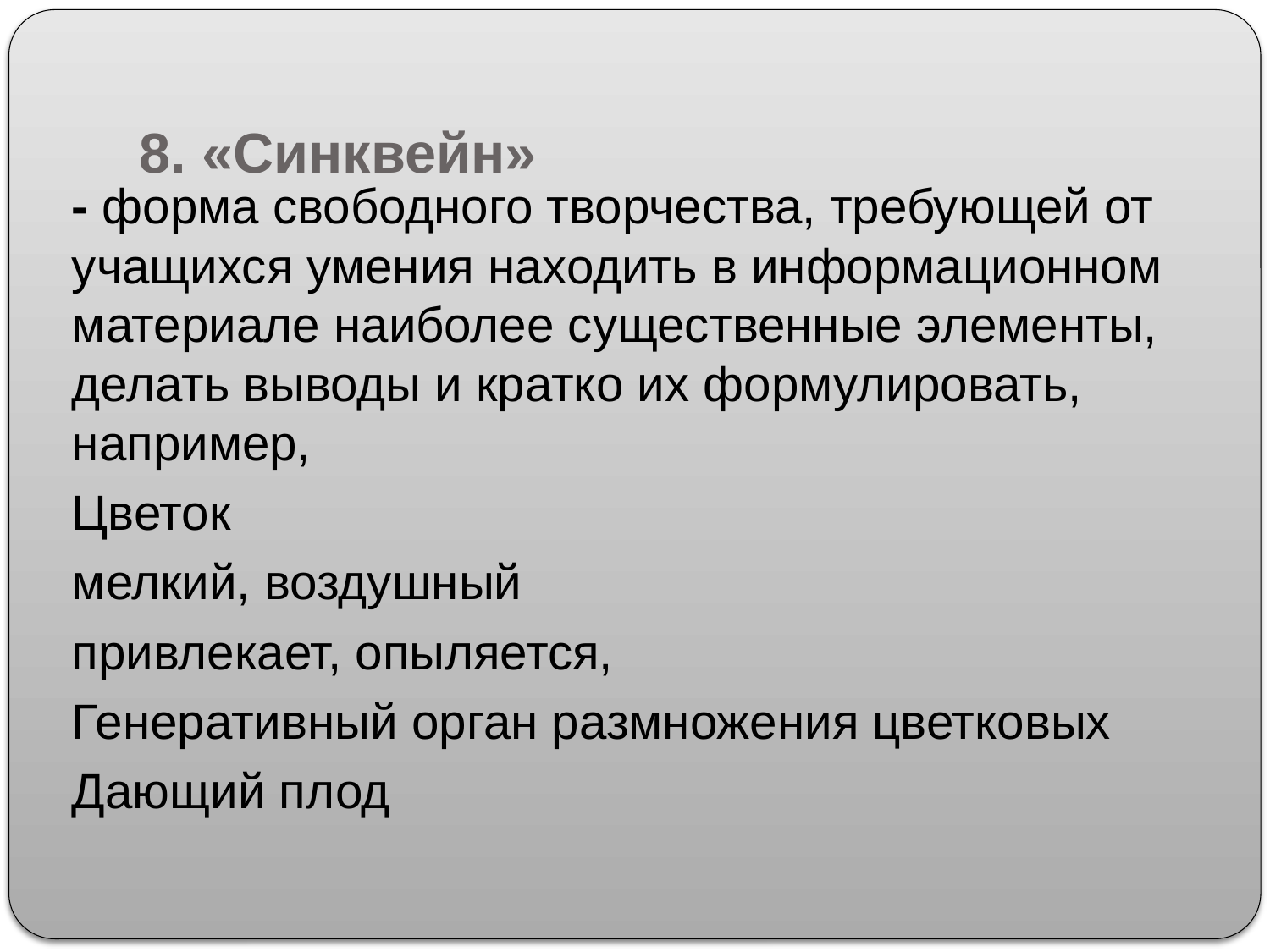

# 8. «Синквейн»
- форма свободного творчества, требующей от учащихся умения находить в информационном материале наиболее существенные элементы, делать выводы и кратко их формулировать, например,
Цветок
мелкий, воздушный
привлекает, опыляется,
Генеративный орган размножения цветковых
Дающий плод